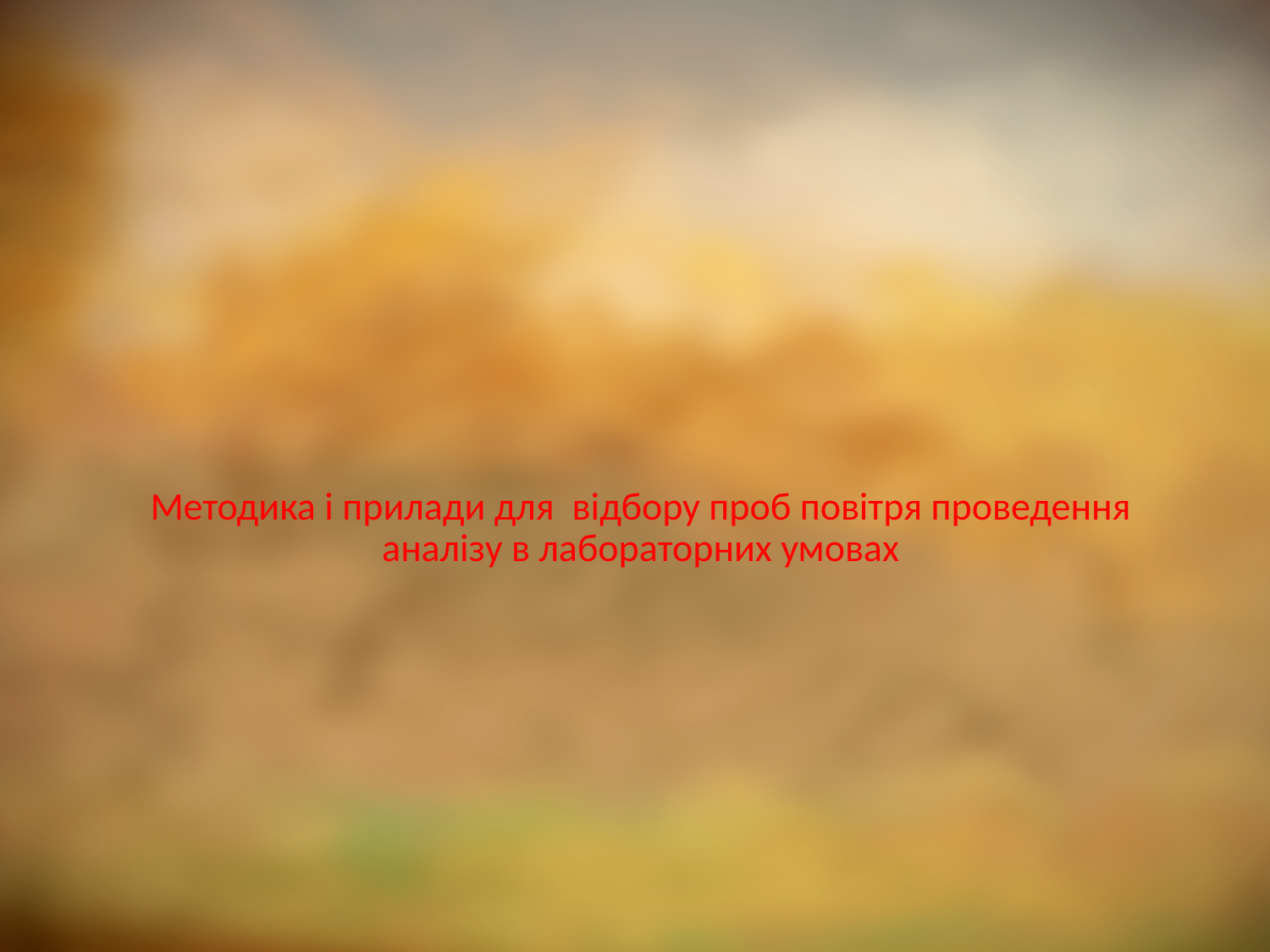

# Методика і прилади для  відбору проб повітря проведення аналізу в лабораторних умовах